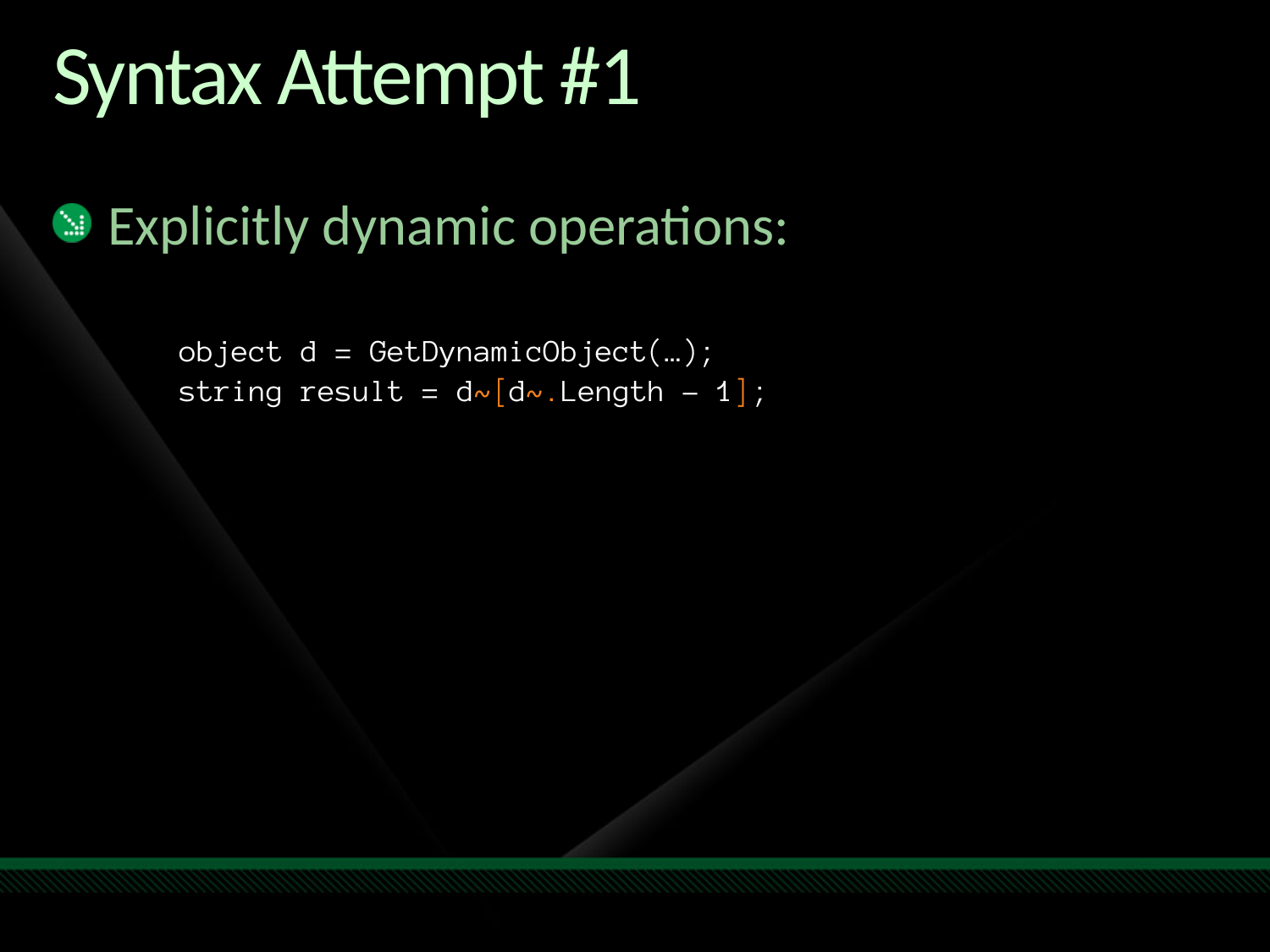

# Syntax Attempt #1
Explicitly dynamic operations:

object d = GetDynamicObject(…);
string result = d~[d~.Length - 1];